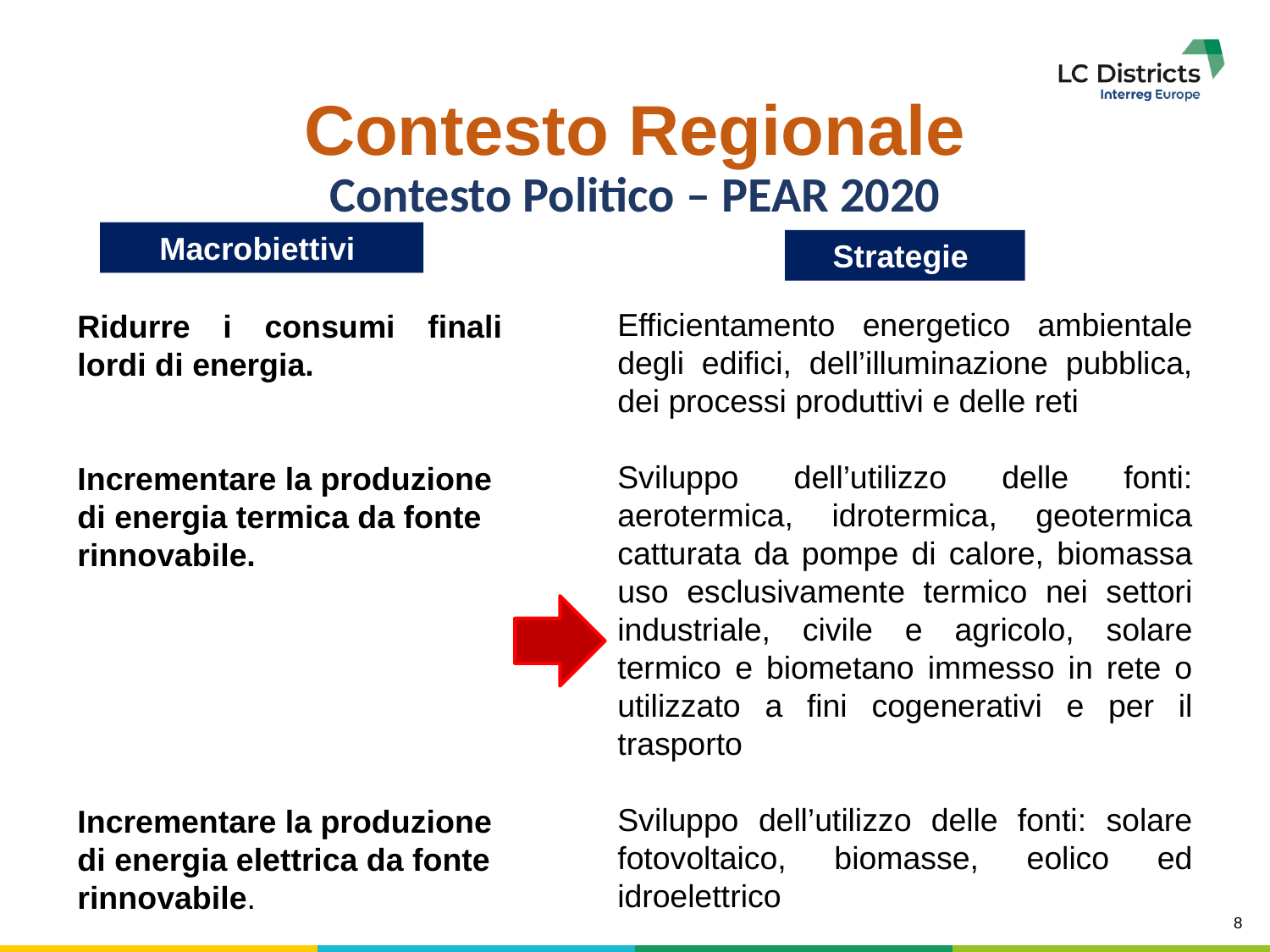

# Contesto Regionale
Contesto Politico – PEAR 2020
Macrobiettivi
Strategie
Efficientamento energetico ambientale degli edifici, dell’illuminazione pubblica, dei processi produttivi e delle reti

Sviluppo dell’utilizzo delle fonti: aerotermica, idrotermica, geotermica catturata da pompe di calore, biomassa uso esclusivamente termico nei settori industriale, civile e agricolo, solare termico e biometano immesso in rete o utilizzato a fini cogenerativi e per il trasporto

Sviluppo dell’utilizzo delle fonti: solare fotovoltaico, biomasse, eolico ed idroelettrico
Ridurre i consumi finali lordi di energia.

Incrementare la produzione di energia termica da fonte rinnovabile.

Incrementare la produzione di energia elettrica da fonte rinnovabile.